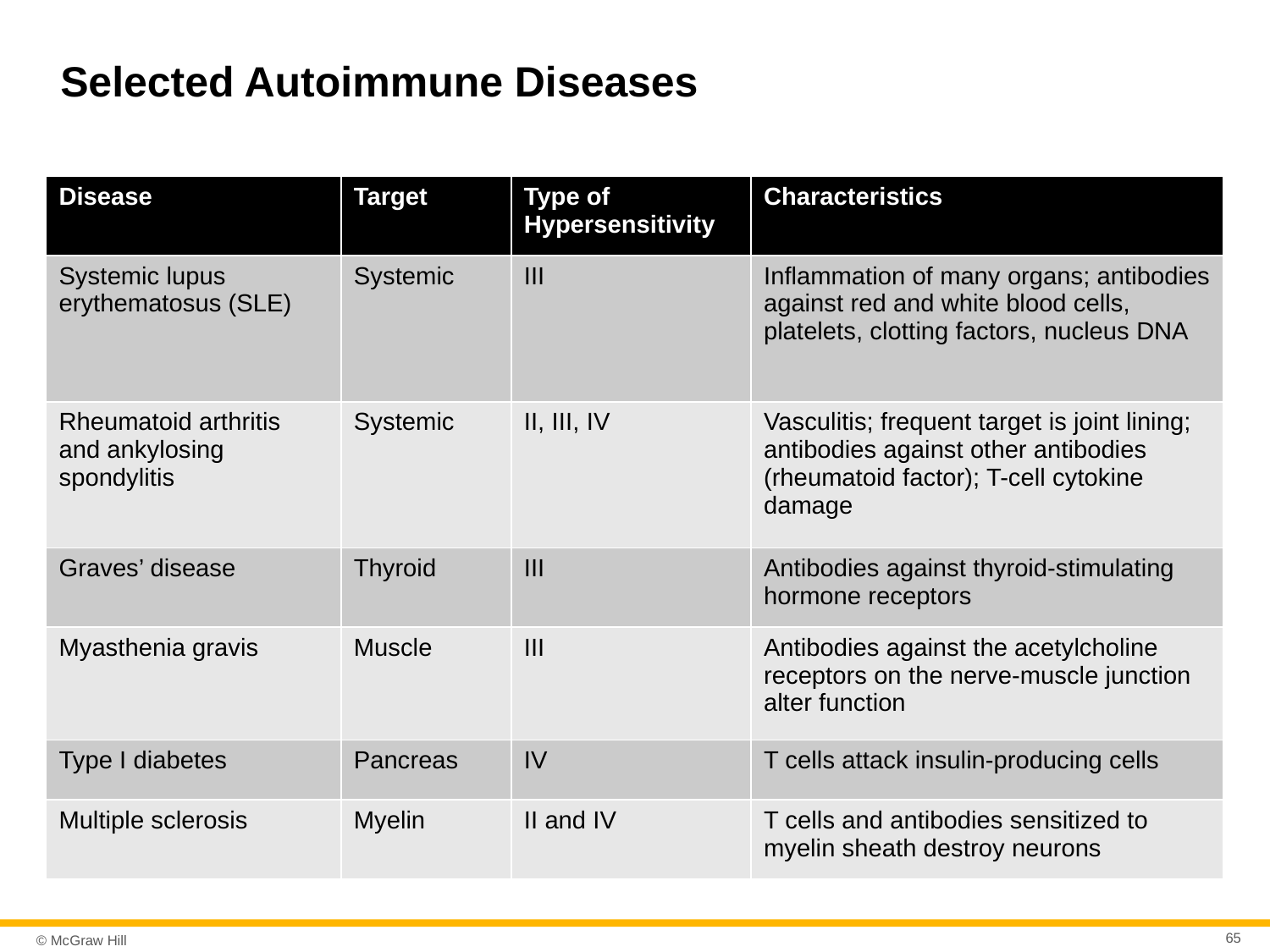

# Selected Autoimmune Diseases
| Disease | Target | Type of Hypersensitivity | Characteristics |
| --- | --- | --- | --- |
| Systemic lupus erythematosus (SLE) | Systemic | III | Inflammation of many organs; antibodies against red and white blood cells, platelets, clotting factors, nucleus DNA |
| Rheumatoid arthritis and ankylosing spondylitis | Systemic | II, III, IV | Vasculitis; frequent target is joint lining; antibodies against other antibodies (rheumatoid factor); T-cell cytokine damage |
| Graves’ disease | Thyroid | III | Antibodies against thyroid-stimulating hormone receptors |
| Myasthenia gravis | Muscle | III | Antibodies against the acetylcholine receptors on the nerve-muscle junction alter function |
| Type I diabetes | Pancreas | IV | T cells attack insulin-producing cells |
| Multiple sclerosis | Myelin | II and IV | T cells and antibodies sensitized to myelin sheath destroy neurons |